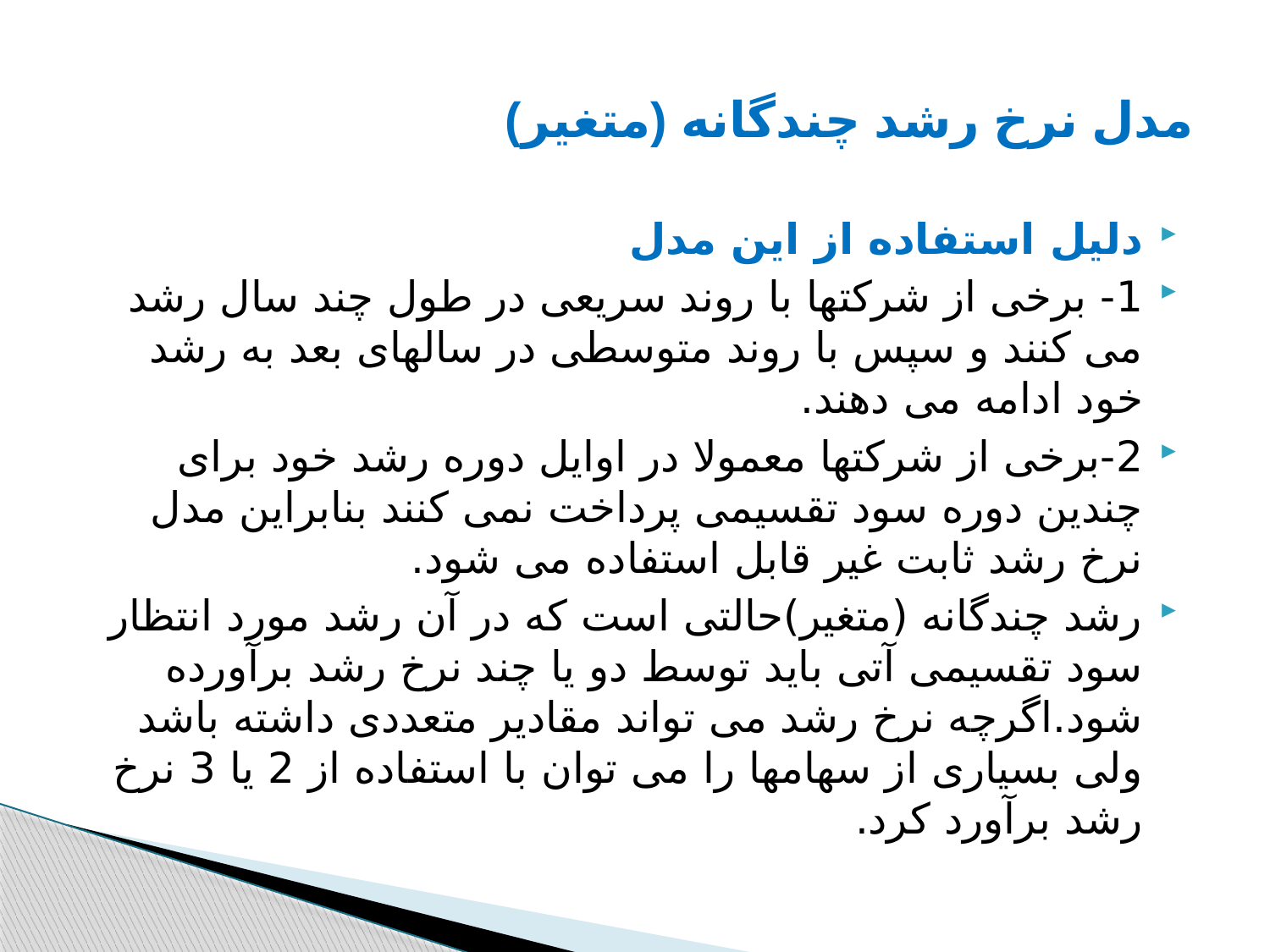

# مدل نرخ رشد چندگانه (متغیر)
دلیل استفاده از این مدل
1- برخی از شرکتها با روند سریعی در طول چند سال رشد می کنند و سپس با روند متوسطی در سالهای بعد به رشد خود ادامه می دهند.
2-برخی از شرکتها معمولا در اوایل دوره رشد خود برای چندین دوره سود تقسیمی پرداخت نمی کنند بنابراین مدل نرخ رشد ثابت غیر قابل استفاده می شود.
رشد چندگانه (متغیر)حالتی است که در آن رشد مورد انتظار سود تقسیمی آتی باید توسط دو یا چند نرخ رشد برآورده شود.اگرچه نرخ رشد می تواند مقادیر متعددی داشته باشد ولی بسیاری از سهامها را می توان با استفاده از 2 یا 3 نرخ رشد برآورد کرد.